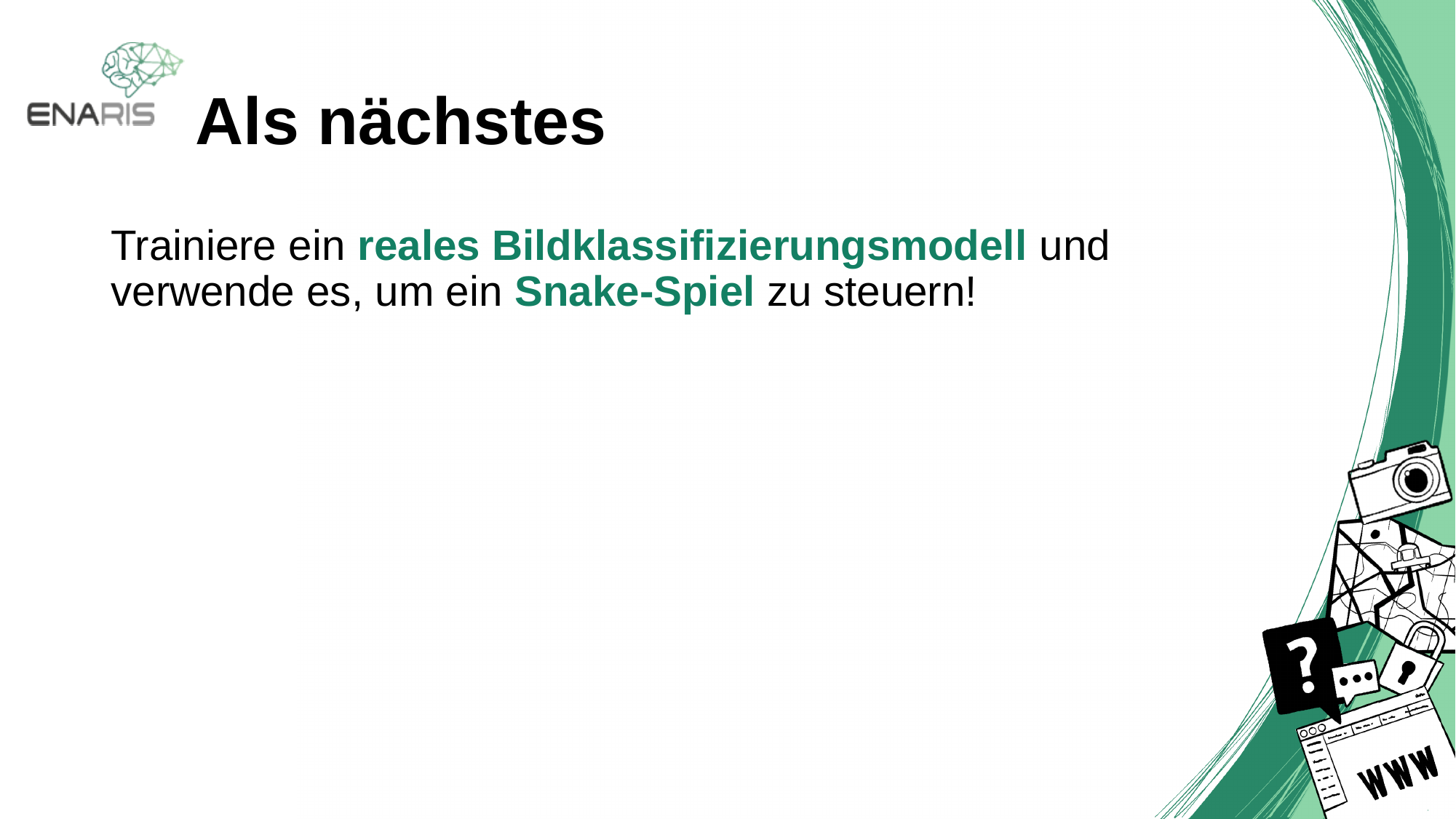

# Als nächstes
Trainiere ein reales Bildklassifizierungsmodell und verwende es, um ein Snake-Spiel zu steuern!